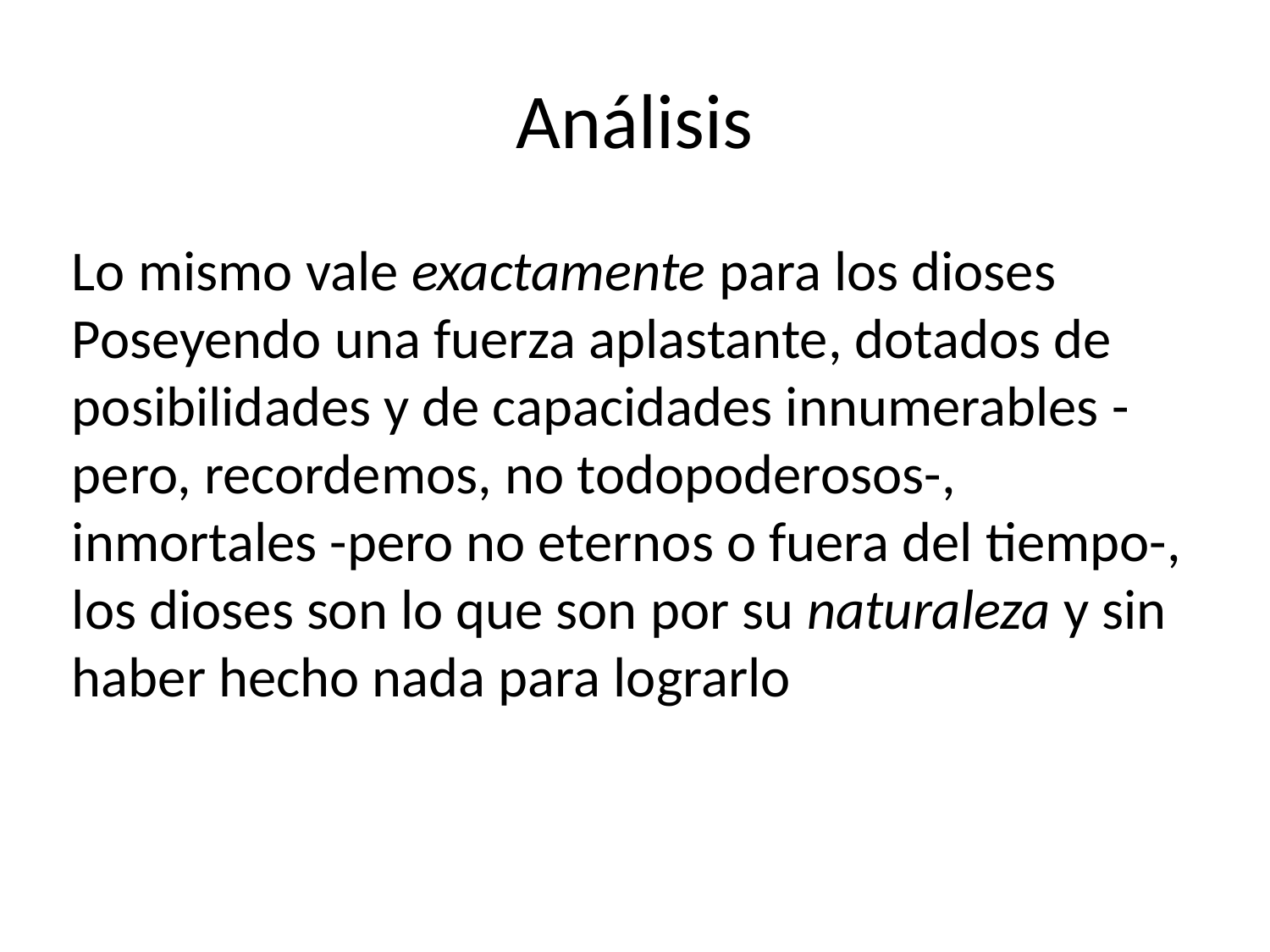

# Análisis
Lo mismo vale exactamente para los dioses
Poseyendo una fuerza aplastante, dotados de posibilidades y de capacidades innumerables -pero, recordemos, no todopoderosos-, inmortales -pero no eternos o fuera del tiempo-, los dioses son lo que son por su naturaleza y sin haber hecho nada para lograrlo